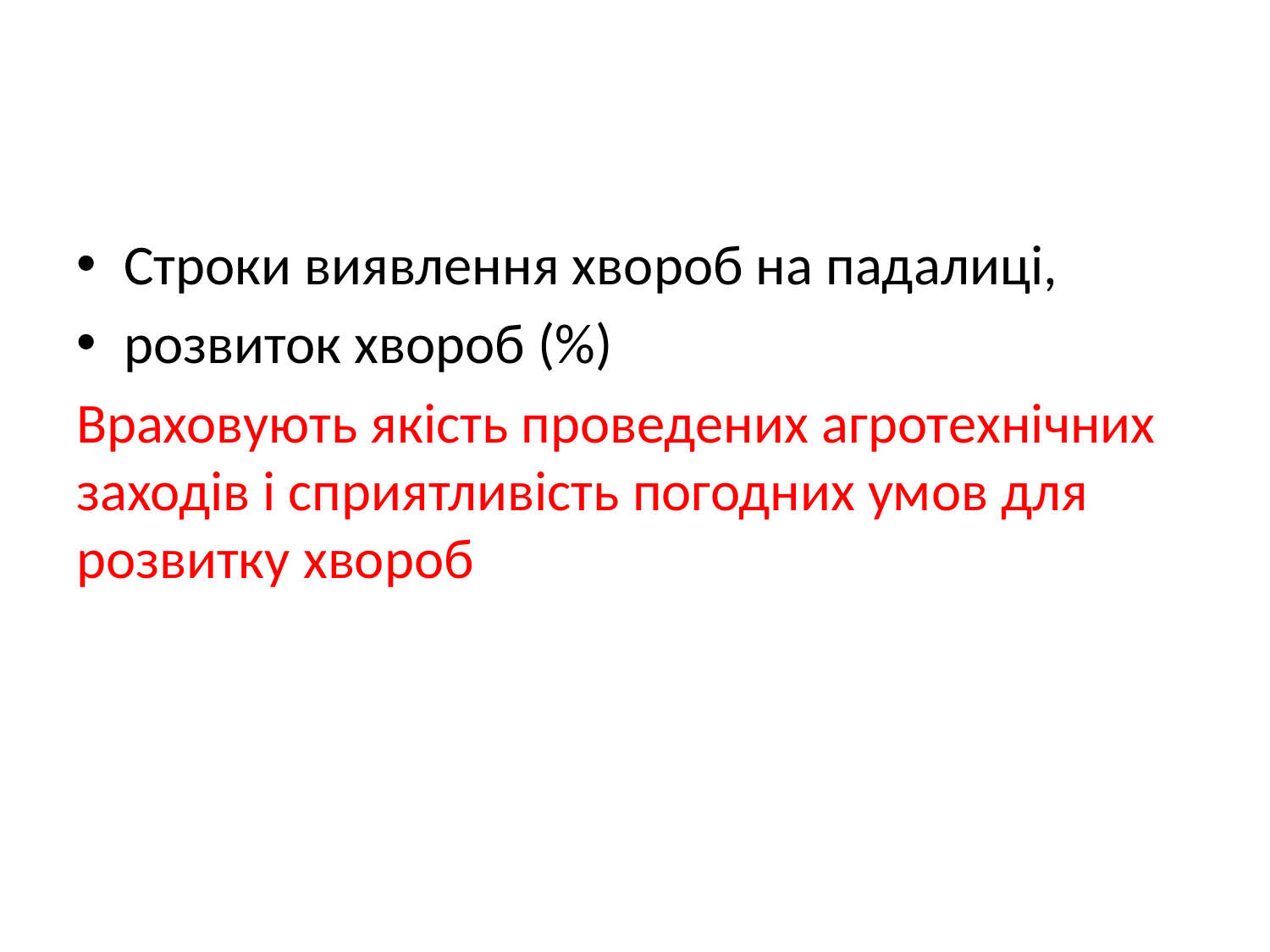

#
Строки виявлення хвороб на падалиці,
розвиток хвороб (%)
Враховують якість проведених агротехнічних заходів і сприятливість погодних умов для розвитку хвороб